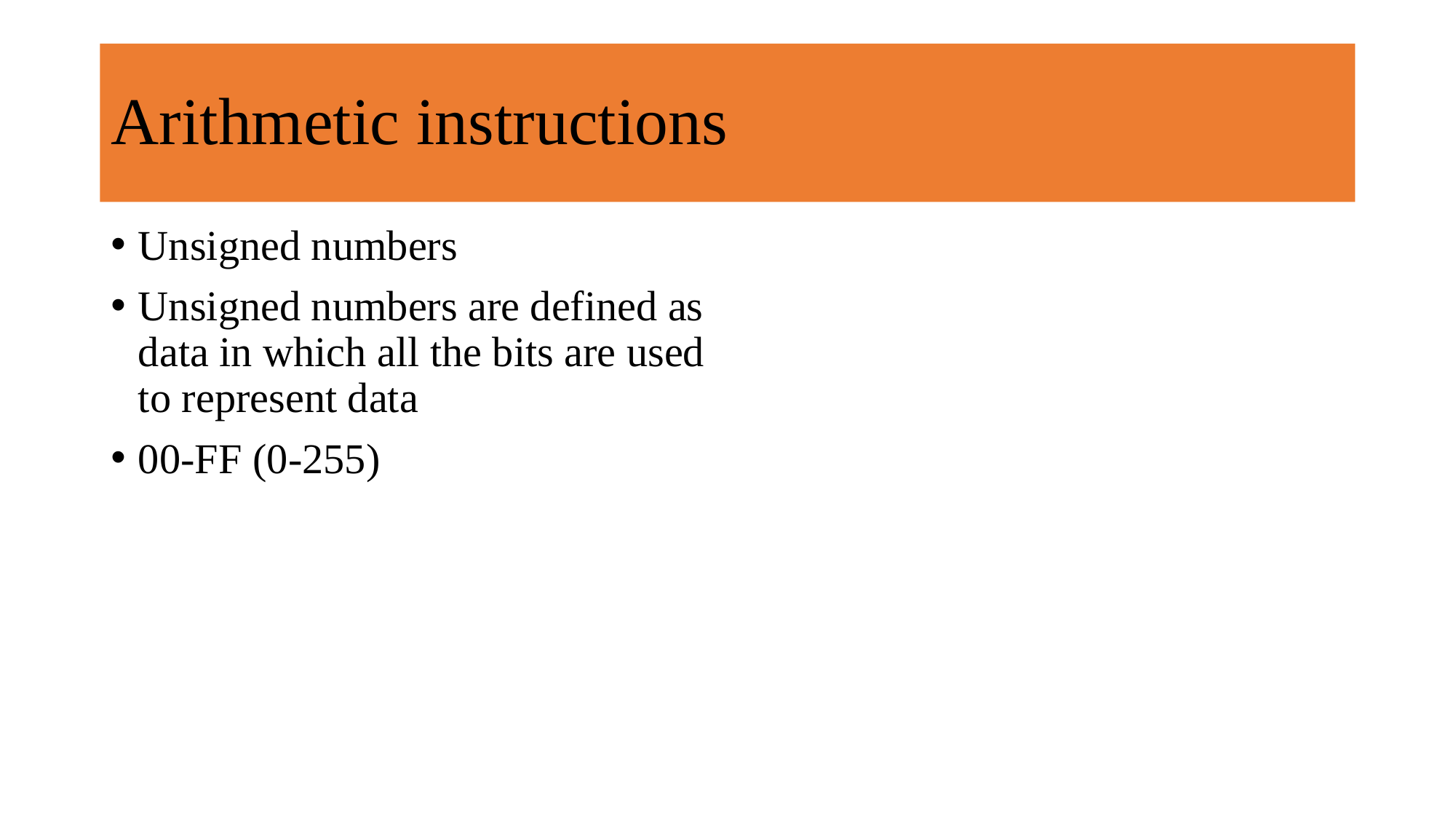

# Arithmetic instructions
Unsigned numbers
Unsigned numbers are defined as data in which all the bits are used to represent data
00-FF (0-255)